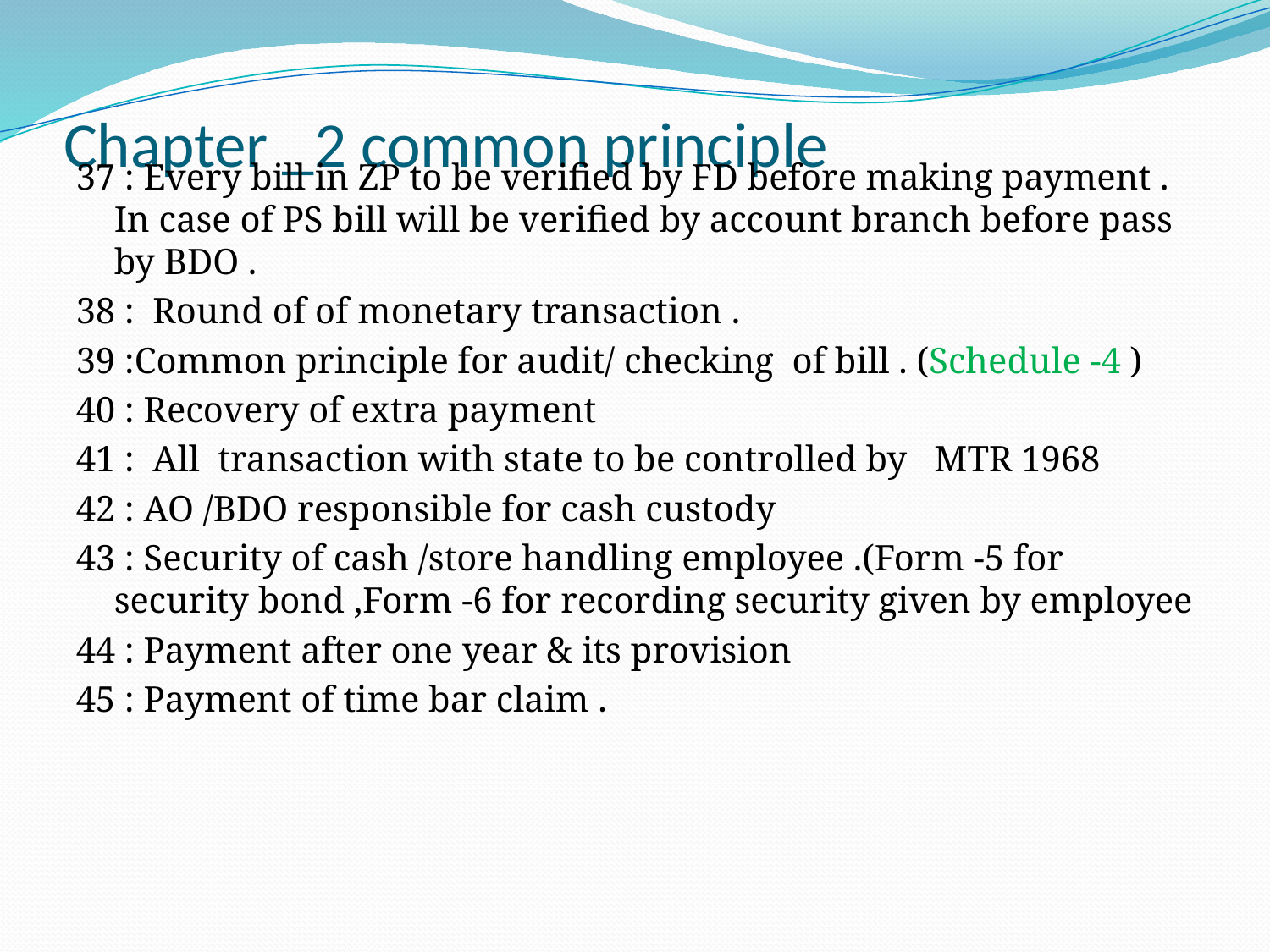

# Chapter _2 common principle
37 : Every bill in ZP to be verified by FD before making payment . In case of PS bill will be verified by account branch before pass by BDO .
38 :  Round of of monetary transaction .
39 :Common principle for audit/ checking  of bill . (Schedule -4 )
40 : Recovery of extra payment
41 :  All  transaction with state to be controlled by   MTR 1968
42 : AO /BDO responsible for cash custody
43 : Security of cash /store handling employee .(Form -5 for security bond ,Form -6 for recording security given by employee
44 : Payment after one year & its provision
45 : Payment of time bar claim .